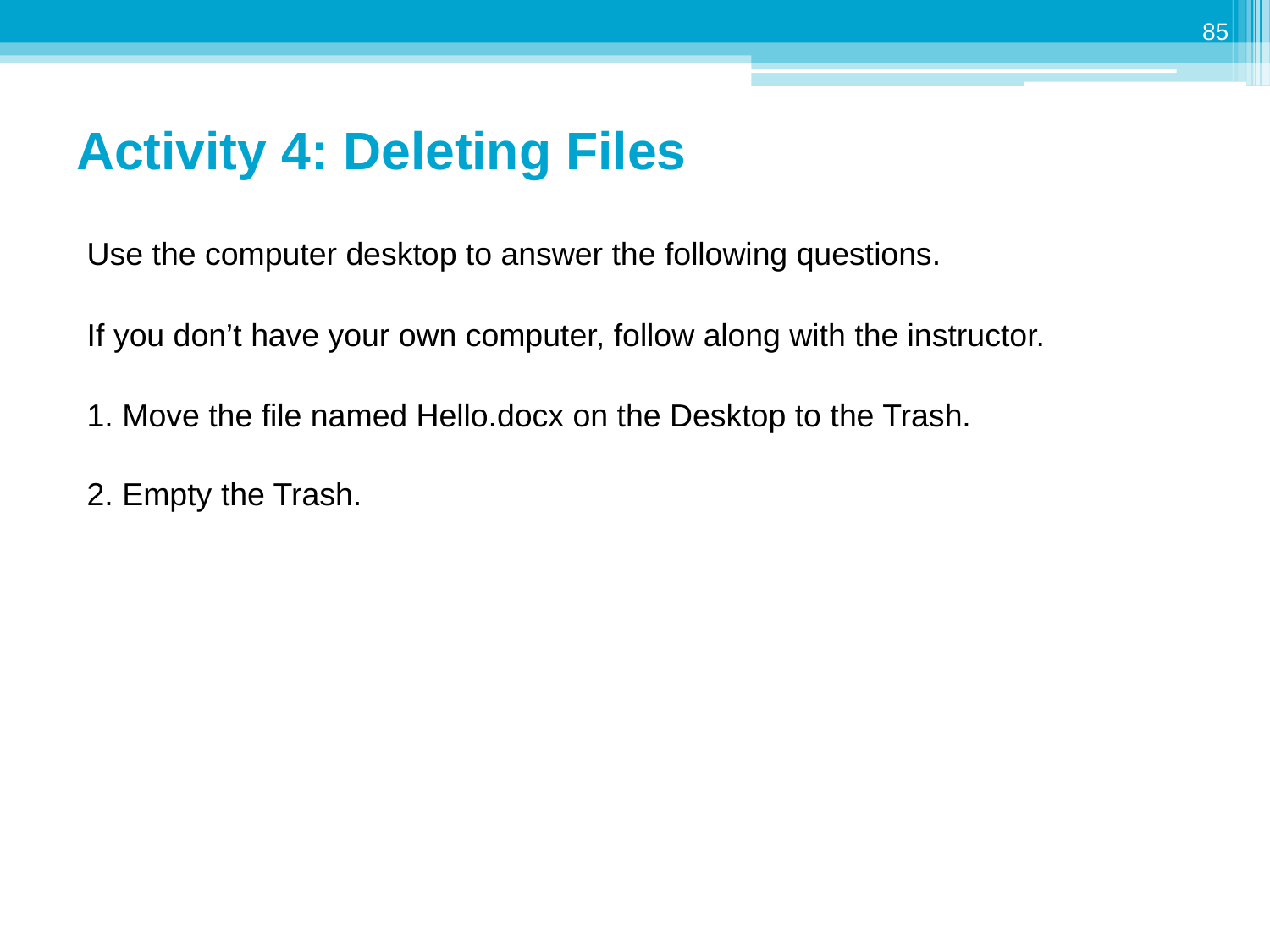

85
# Activity 4: Deleting Files
Use the computer desktop to answer the following questions.

If you don’t have your own computer, follow along with the instructor.

1. Move the file named Hello.docx on the Desktop to the Trash.
2. Empty the Trash.